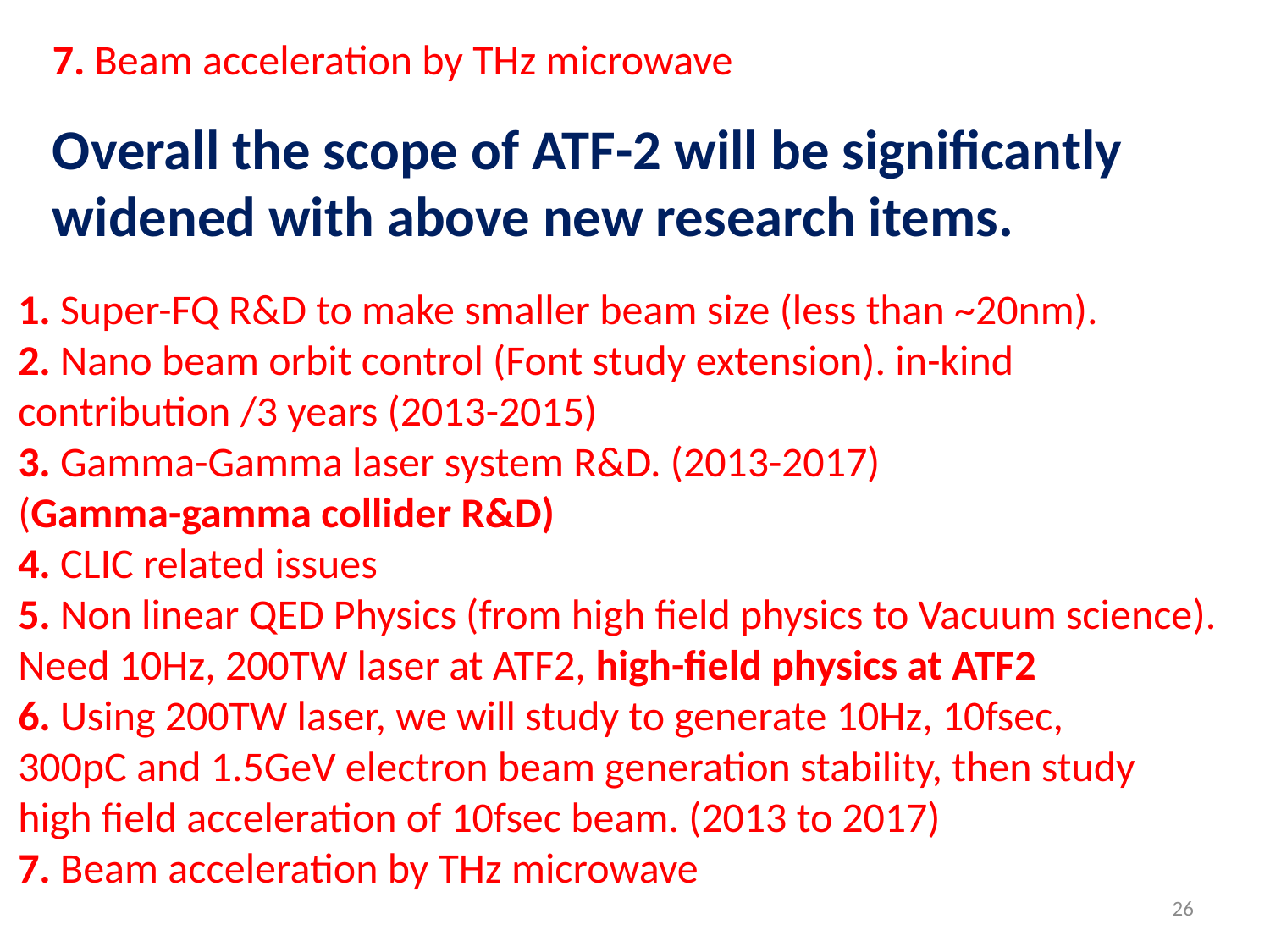

7. Beam acceleration by THz microwave

Overall the scope of ATF-2 will be significantly
widened with above new research items.
1. Super-FQ R&D to make smaller beam size (less than ~20nm).
2. Nano beam orbit control (Font study extension). in-kind
contribution /3 years (2013-2015)
3. Gamma-Gamma laser system R&D. (2013-2017)
(Gamma-gamma collider R&D)
4. CLIC related issues
5. Non linear QED Physics (from high field physics to Vacuum science).
Need 10Hz, 200TW laser at ATF2, high-field physics at ATF2
6. Using 200TW laser, we will study to generate 10Hz, 10fsec,
300pC and 1.5GeV electron beam generation stability, then study
high field acceleration of 10fsec beam. (2013 to 2017)
7. Beam acceleration by THz microwave
26